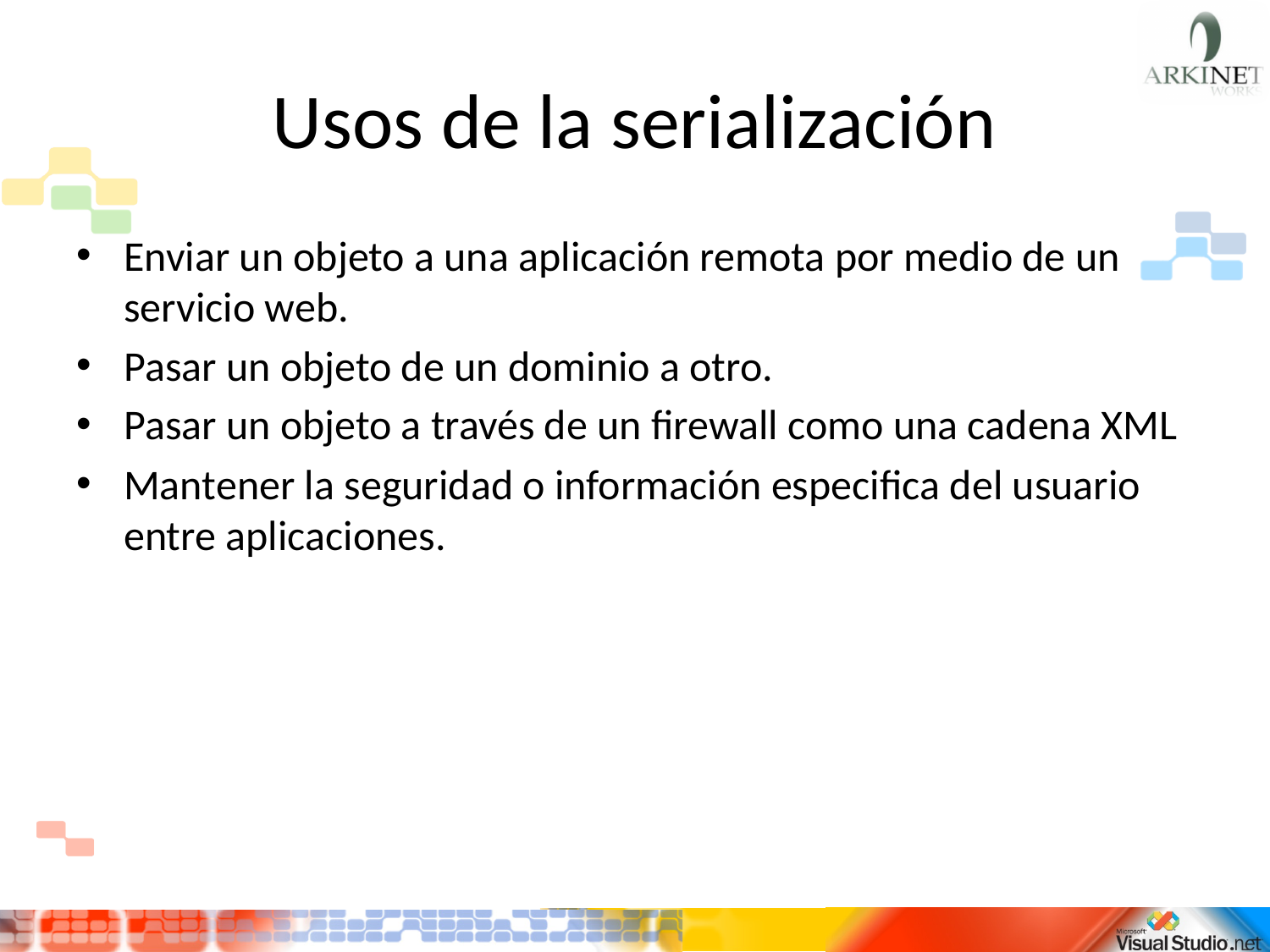

# Usos de la serialización
Enviar un objeto a una aplicación remota por medio de un servicio web.
Pasar un objeto de un dominio a otro.
Pasar un objeto a través de un firewall como una cadena XML
Mantener la seguridad o información especifica del usuario entre aplicaciones.